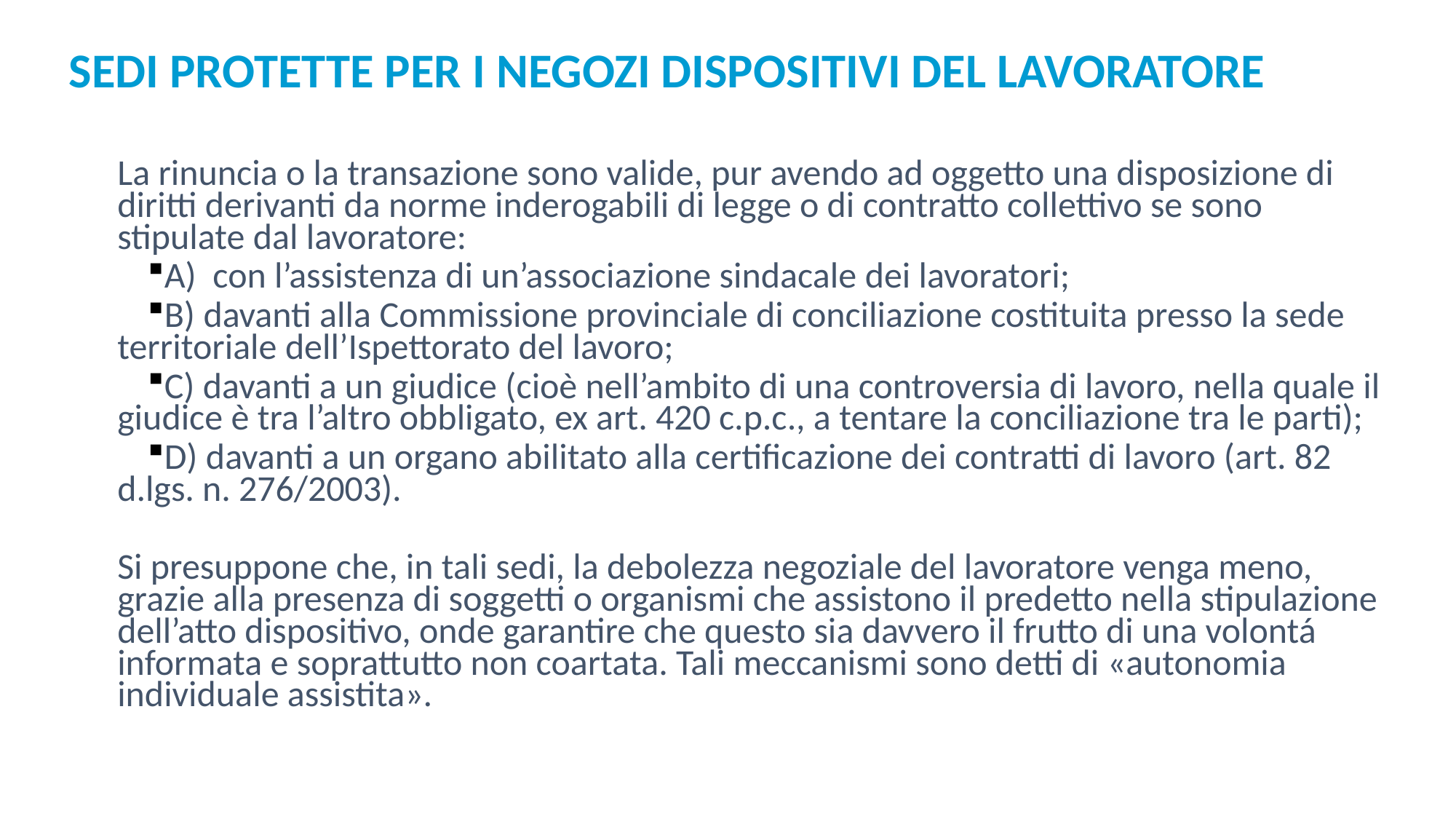

Sedi protette per i negozi dispositivi del lavoratore
La rinuncia o la transazione sono valide, pur avendo ad oggetto una disposizione di diritti derivanti da norme inderogabili di legge o di contratto collettivo se sono stipulate dal lavoratore:
A)  con l’assistenza di un’associazione sindacale dei lavoratori;
B) davanti alla Commissione provinciale di conciliazione costituita presso la sede territoriale dell’Ispettorato del lavoro;
C) davanti a un giudice (cioè nell’ambito di una controversia di lavoro, nella quale il giudice è tra l’altro obbligato, ex art. 420 c.p.c., a tentare la conciliazione tra le parti);
D) davanti a un organo abilitato alla certificazione dei contratti di lavoro (art. 82 d.lgs. n. 276/2003).

Si presuppone che, in tali sedi, la debolezza negoziale del lavoratore venga meno, grazie alla presenza di soggetti o organismi che assistono il predetto nella stipulazione dell’atto dispositivo, onde garantire che questo sia davvero il frutto di una volontá informata e soprattutto non coartata. Tali meccanismi sono detti di «autonomia individuale assistita».